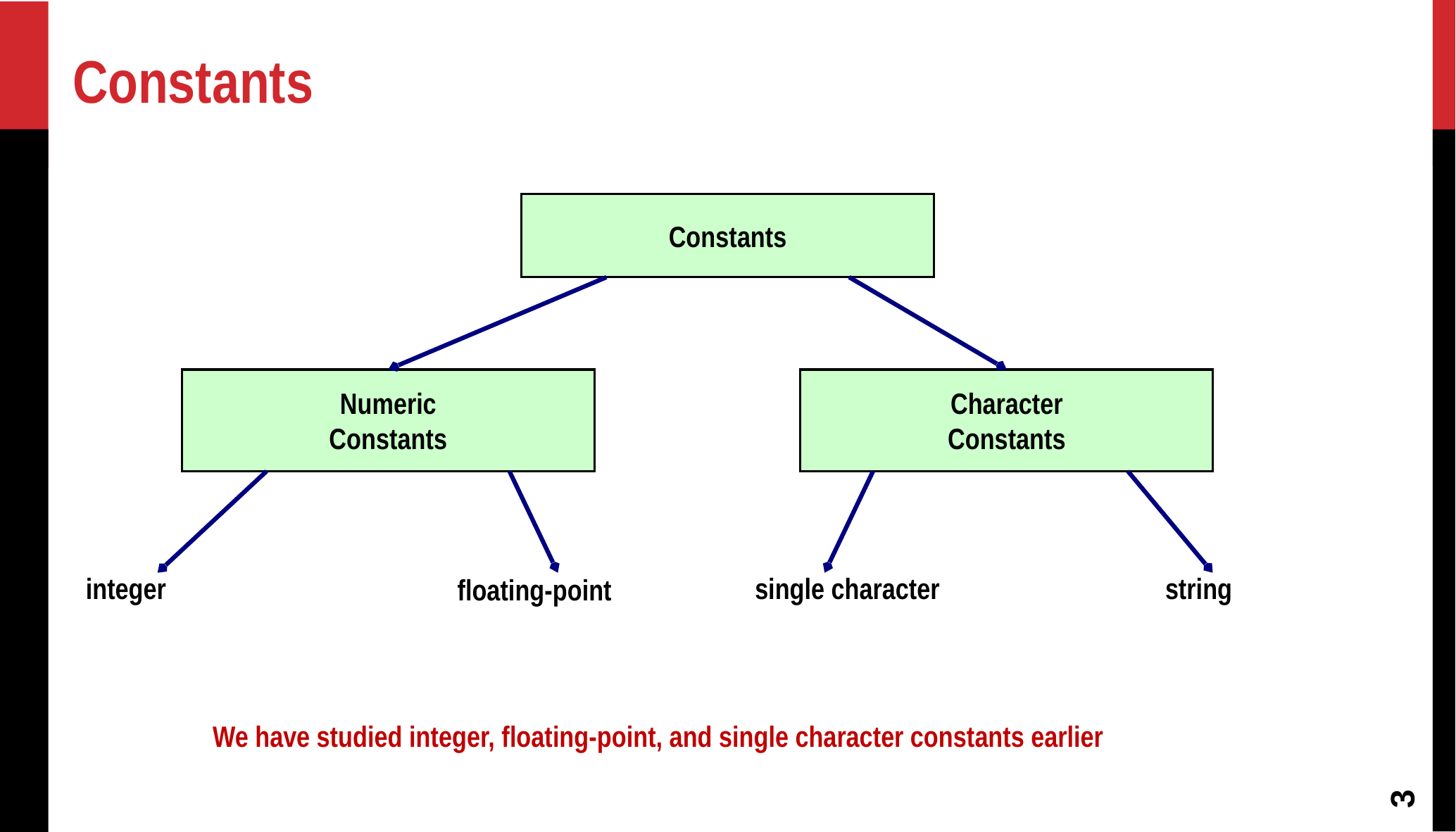

Constants
Constants

Numeric
Constants
Character
Constants

integer
single character
string
floating-point
We have studied integer, floating-point, and single character constants earlier
3